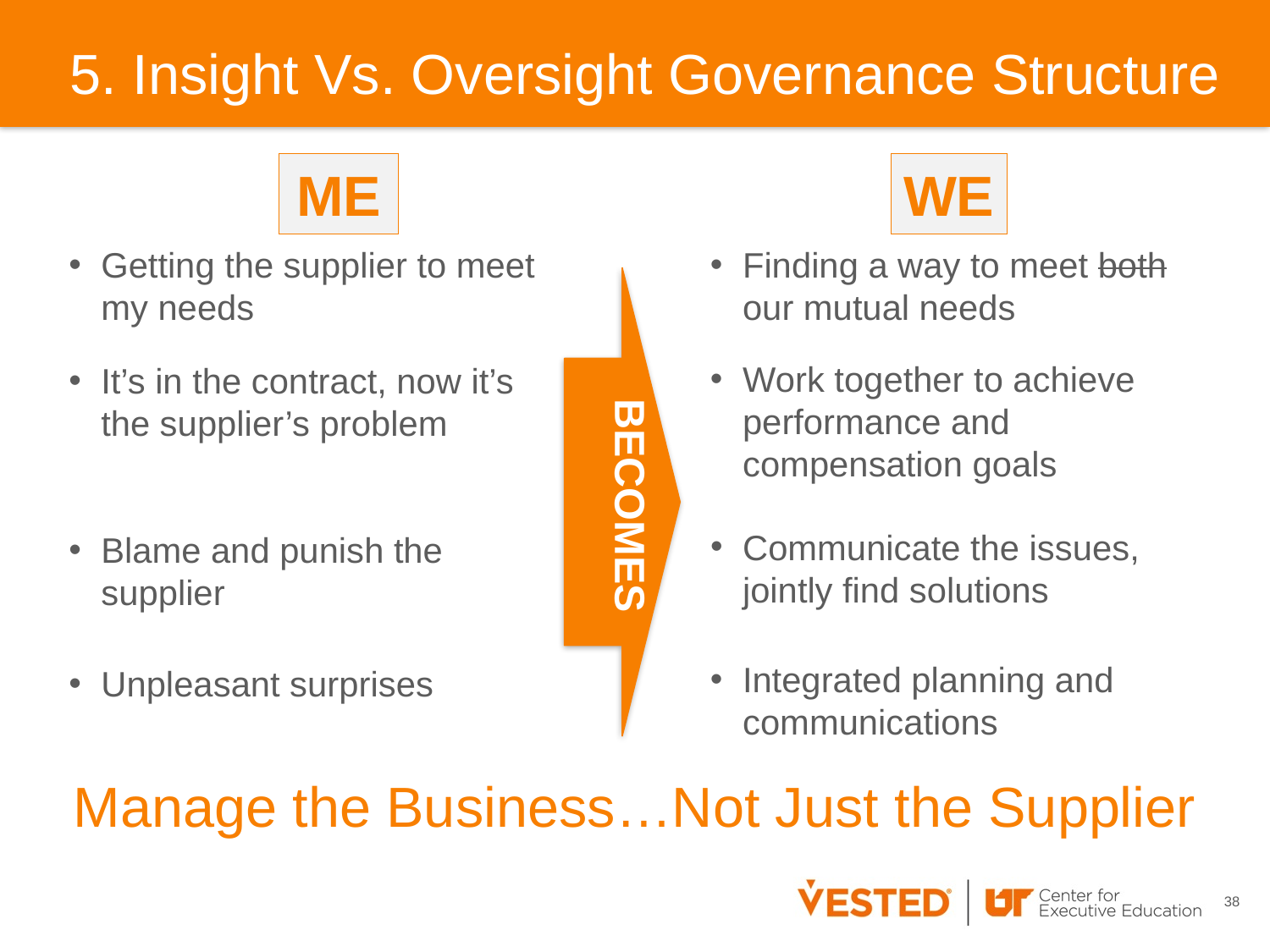

# 5. Insight Vs. Oversight Governance Structure
ME
WE
Getting the supplier to meet my needs
Finding a way to meet both our mutual needs

Work together to achieve performance and compensation goals
It’s in the contract, now it’s the supplier’s problem
BECOMES
Communicate the issues, jointly find solutions
Blame and punish the
supplier
Integrated planning and communications
Unpleasant surprises
Manage the Business…Not Just the Supplier
38